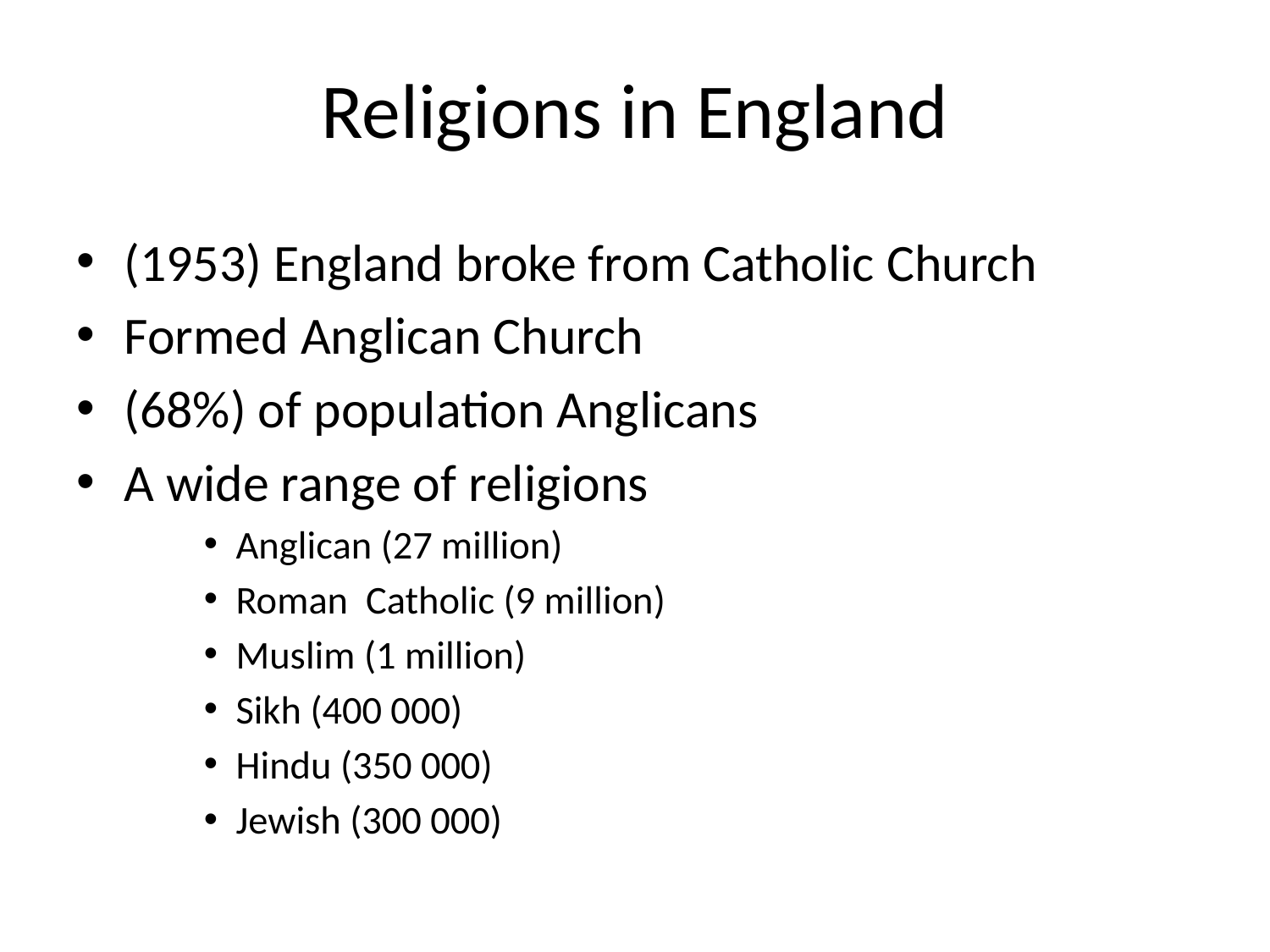

# Religions in England
(1953) England broke from Catholic Church
Formed Anglican Church
(68%) of population Anglicans
A wide range of religions
Anglican (27 million)
Roman  Catholic (9 million)
Muslim (1 million)
Sikh (400 000)
Hindu (350 000)
Jewish (300 000)